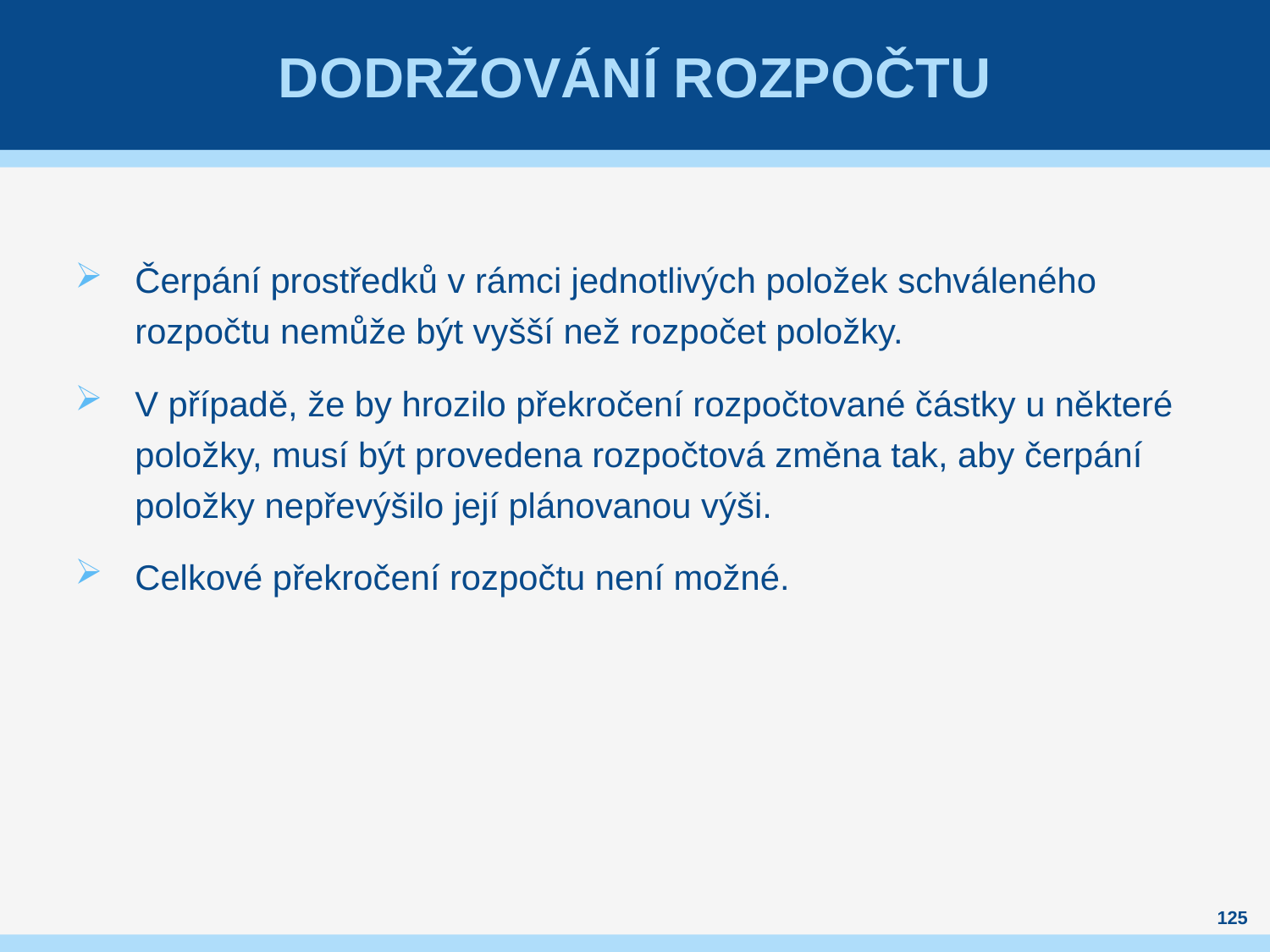

# Dodržování rozpočtu
Čerpání prostředků v rámci jednotlivých položek schváleného rozpočtu nemůže být vyšší než rozpočet položky.
V případě, že by hrozilo překročení rozpočtované částky u některé položky, musí být provedena rozpočtová změna tak, aby čerpání položky nepřevýšilo její plánovanou výši.
Celkové překročení rozpočtu není možné.
125